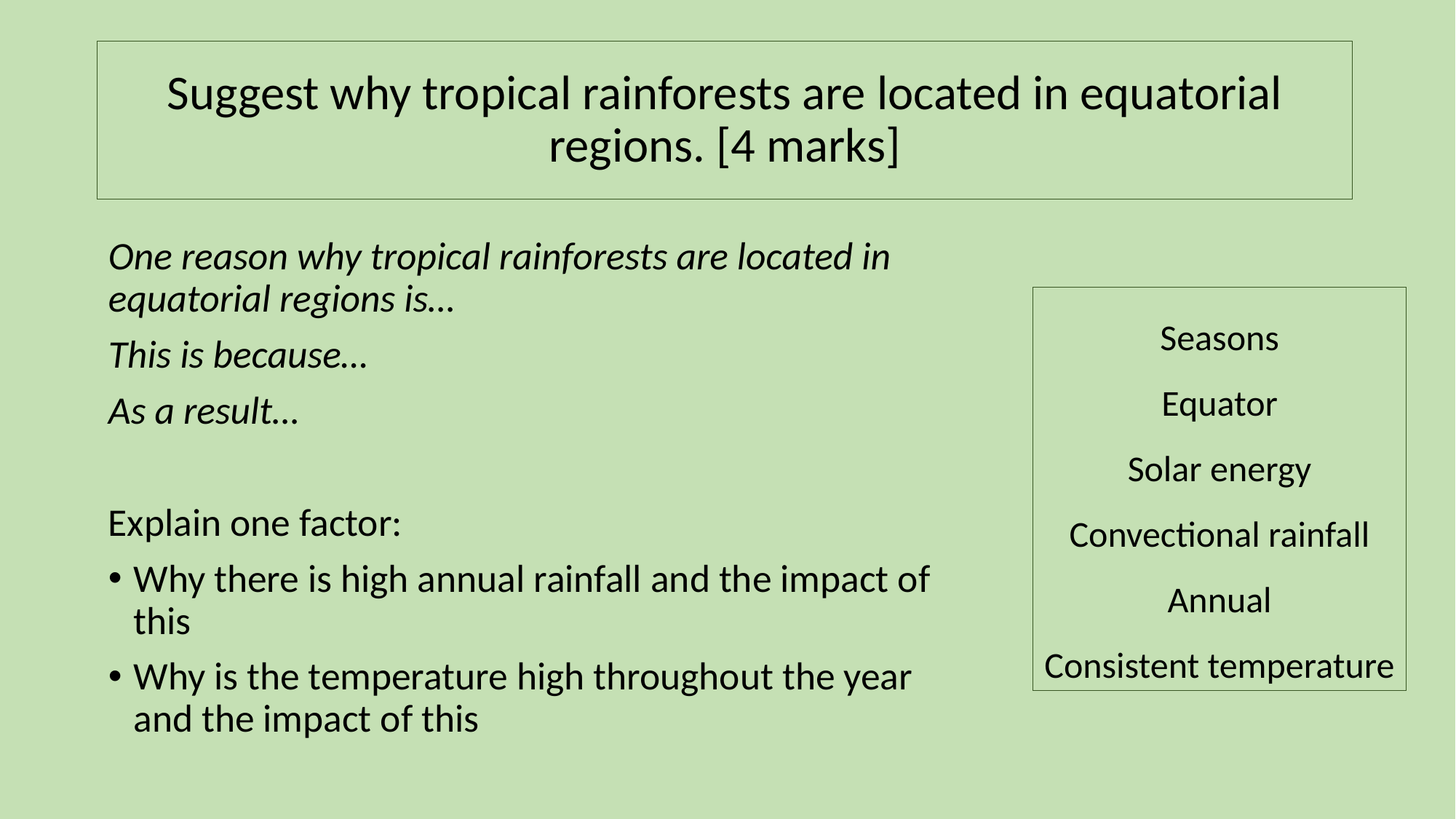

# Suggest why tropical rainforests are located in equatorial regions. [4 marks]
One reason why tropical rainforests are located in equatorial regions is…
This is because…
As a result…

Explain one factor:
Why there is high annual rainfall and the impact of this
Why is the temperature high throughout the year and the impact of this
Seasons
Equator
Solar energy
Convectional rainfall
Annual
Consistent temperature